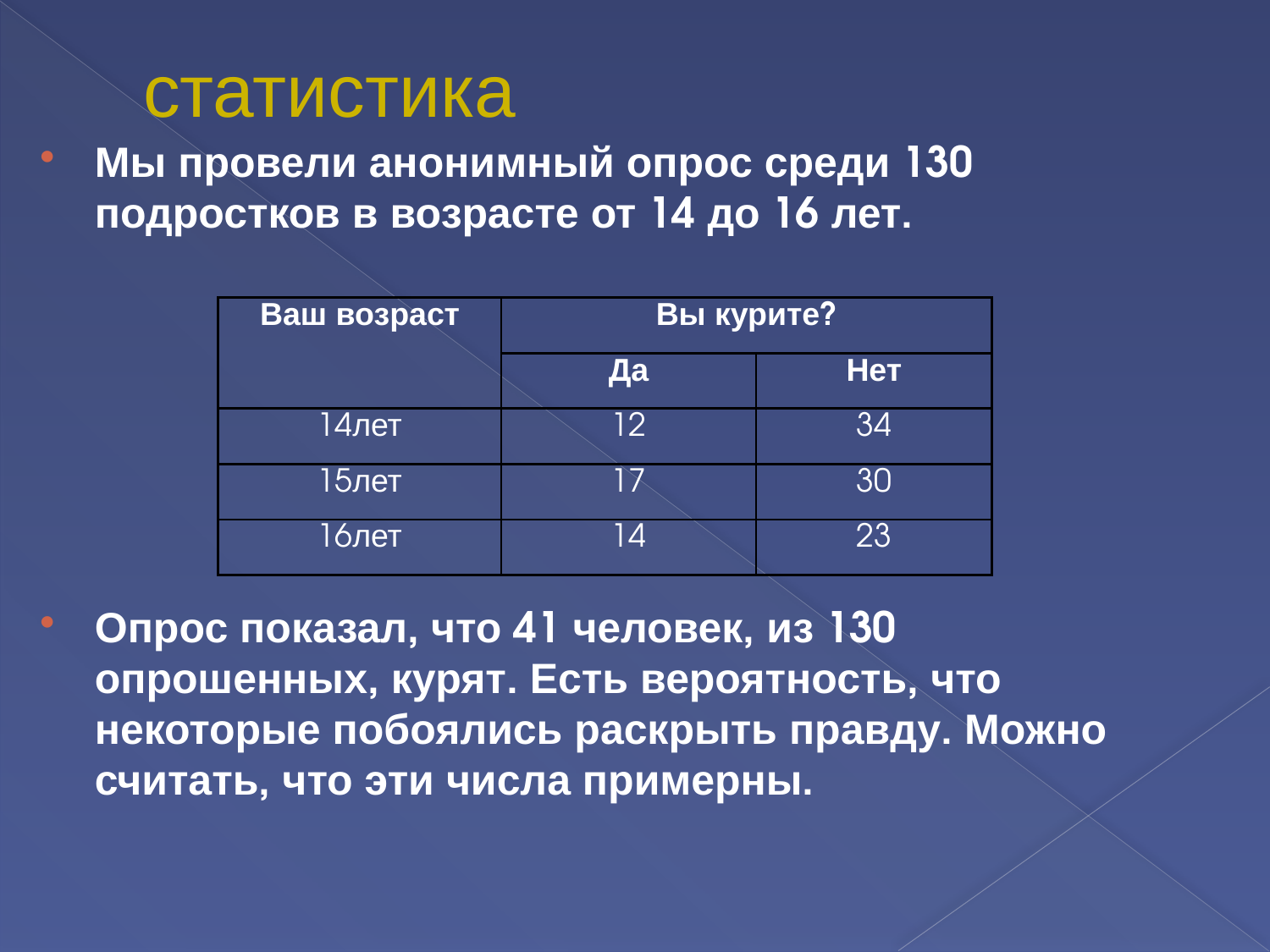

# статистика
Мы провели анонимный опрос среди 130 подростков в возрасте от 14 до 16 лет.

Опрос показал, что 41 человек, из 130 опрошенных, курят. Есть вероятность, что некоторые побоялись раскрыть правду. Можно считать, что эти числа примерны.

| Ваш возраст | Вы курите? |  |
| --- | --- | --- |
|  | Да | Нет |
| 14лет | 12 | 34 |
| 15лет | 17 | 30 |
| 16лет | 14 | 23 |